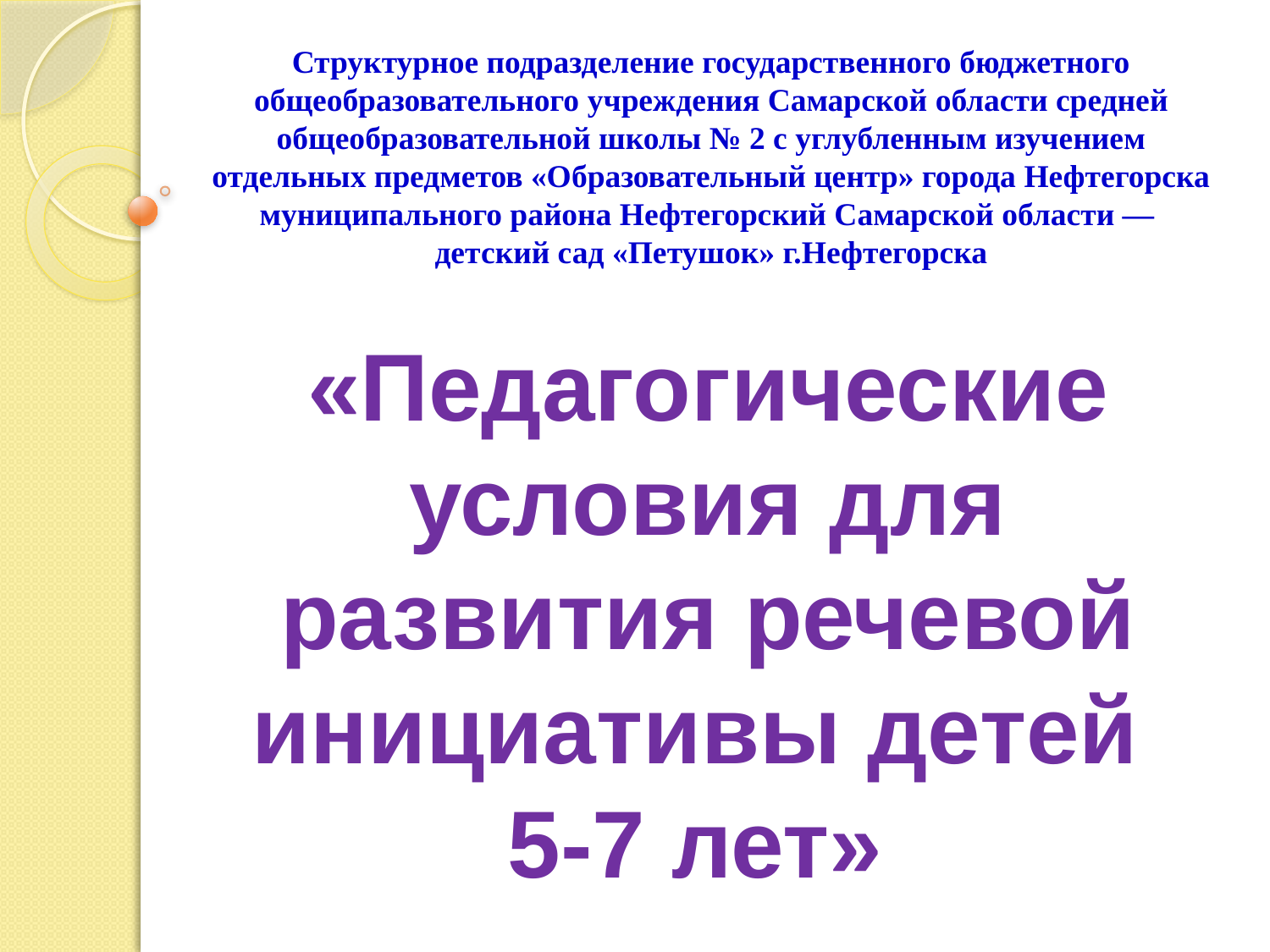

# Структурное подразделение государственного бюджетного общеобразовательного учреждения Самарской области средней общеобразовательной школы № 2 с углубленным изучением отдельных предметов «Образовательный центр» города Нефтегорска муниципального района Нефтегорский Самарской области — детский сад «Петушок» г.Нефтегорска
«Педагогические условия для развития речевой инициативы детей
5-7 лет»